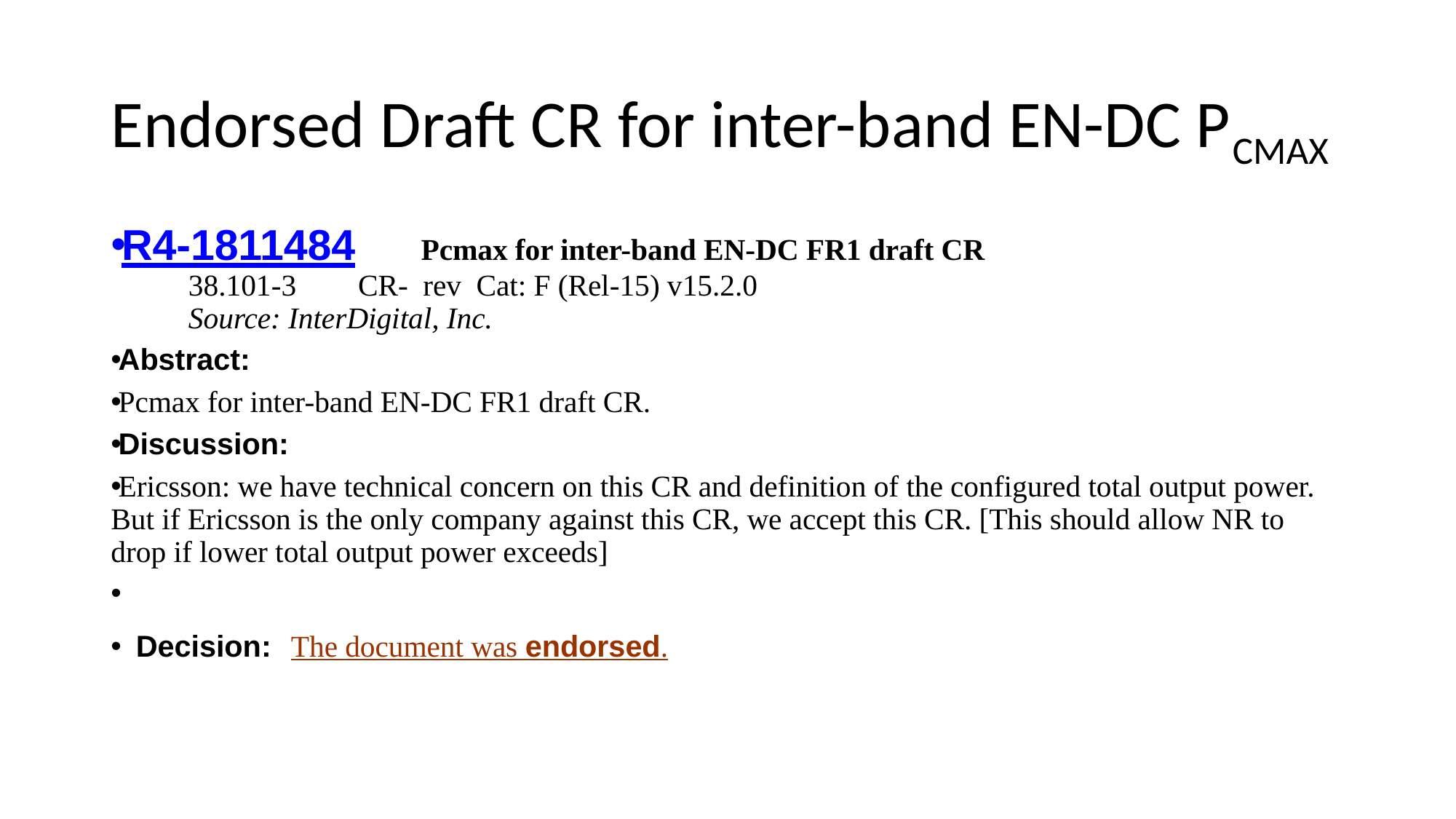

# Endorsed Draft CR for inter-band EN-DC PCMAX
R4-1811484	Pcmax for inter-band EN-DC FR1 draft CR
					38.101-3	  CR-  rev  Cat: F (Rel-15) v15.2.0
					Source: InterDigital, Inc.
Abstract:
Pcmax for inter-band EN-DC FR1 draft CR.
Discussion:
Ericsson: we have technical concern on this CR and definition of the configured total output power. But if Ericsson is the only company against this CR, we accept this CR. [This should allow NR to drop if lower total output power exceeds]

Decision: 		The document was endorsed.